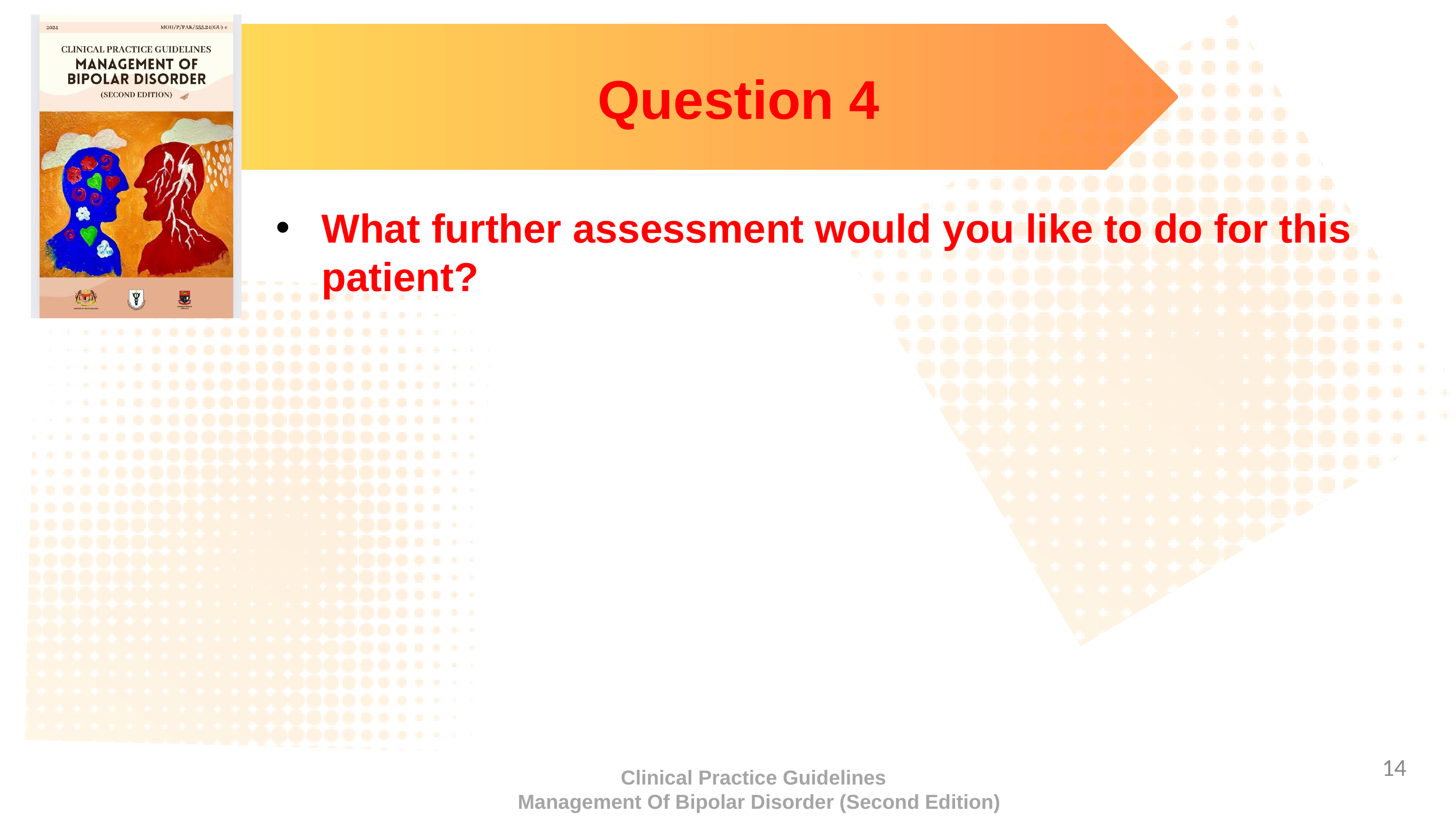

Question 4

What further assessment would you like to do for this patient?

14
Clinical Practice Guidelines
 Management Of Bipolar Disorder (Second Edition)